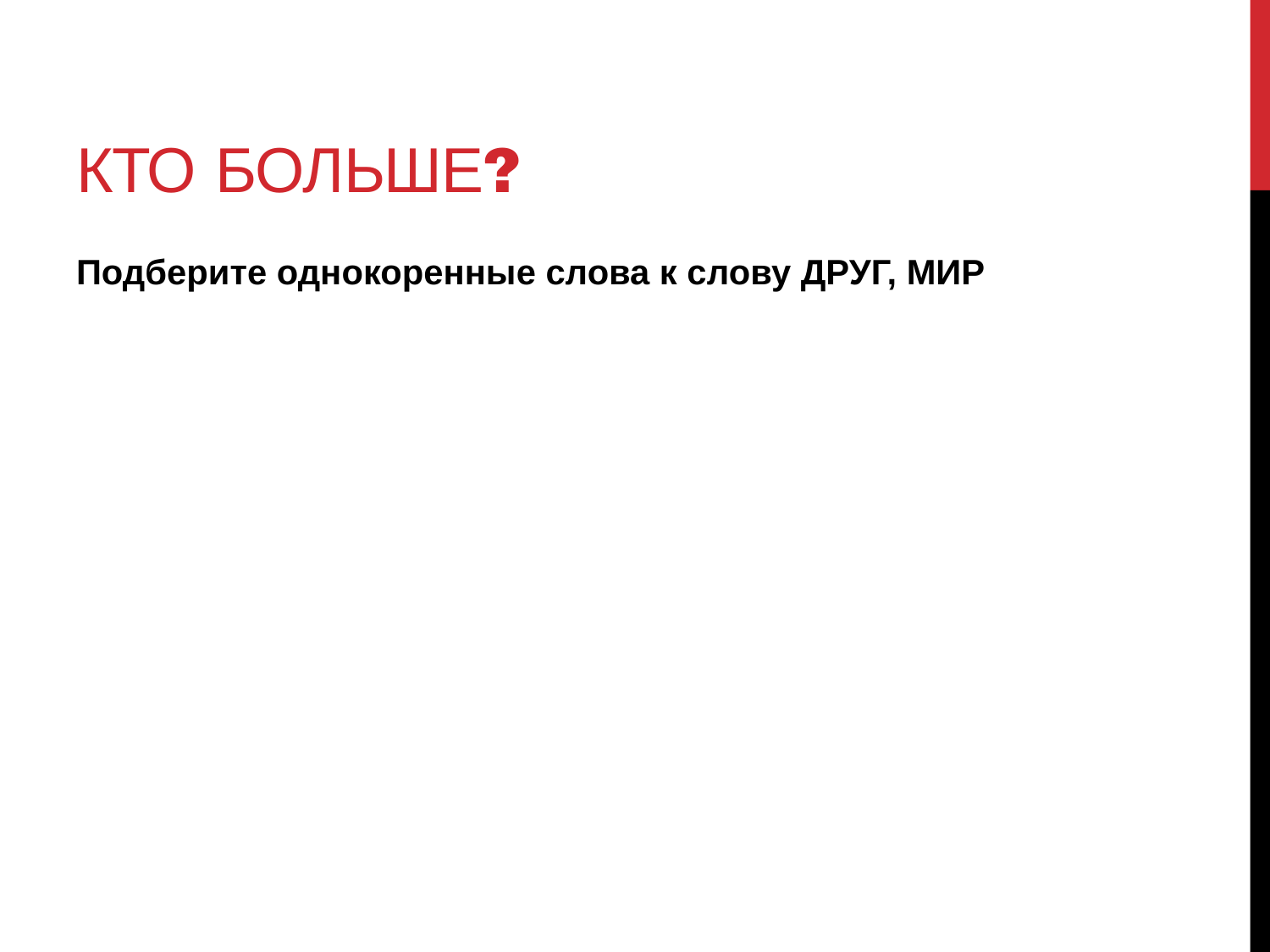

# Кто больше?
Подберите однокоренные слова к слову ДРУГ, МИР